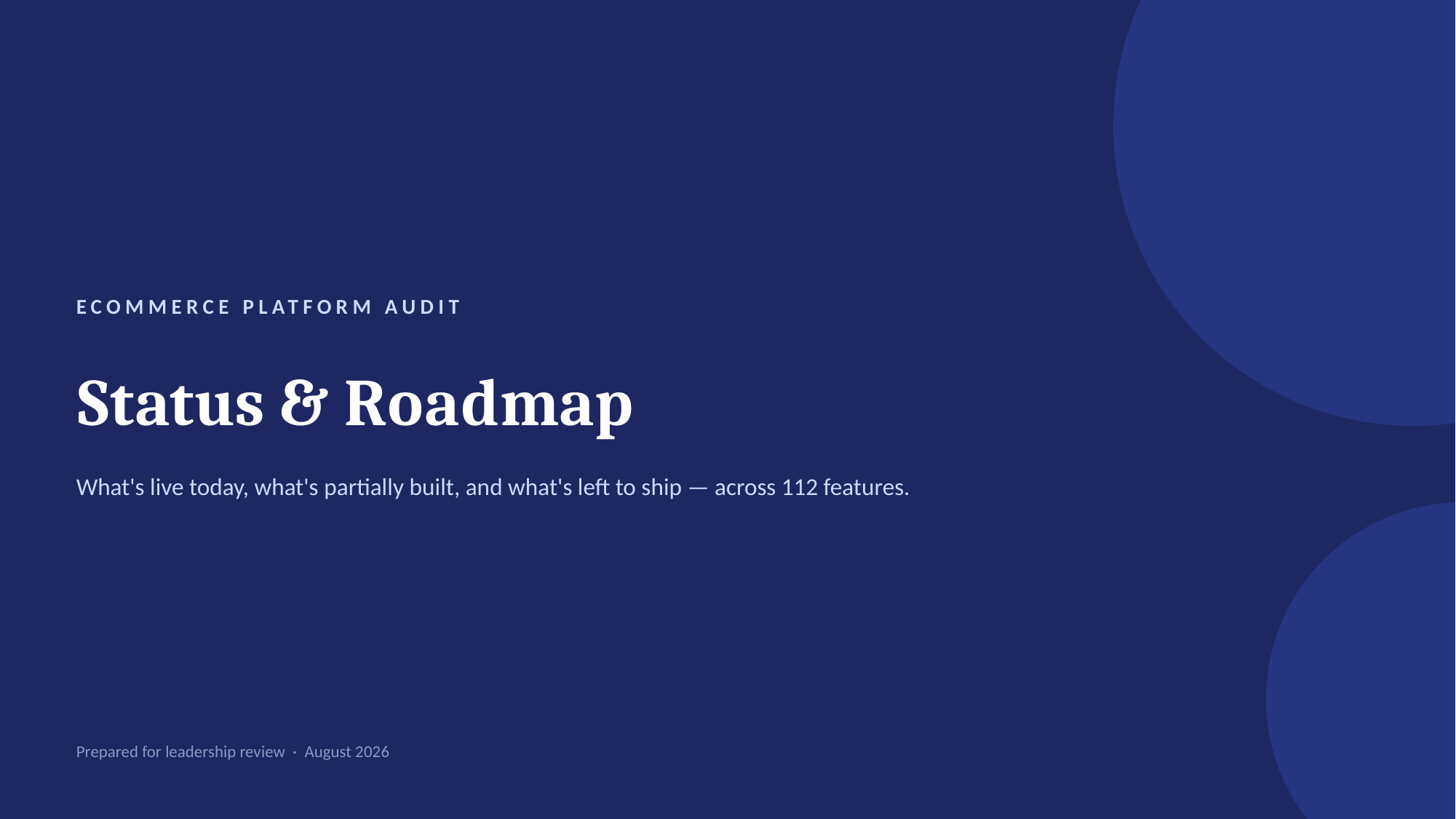

ECOMMERCE PLATFORM AUDIT
Status & Roadmap
What's live today, what's partially built, and what's left to ship — across 112 features.

Prepared for leadership review  ·  August 2026